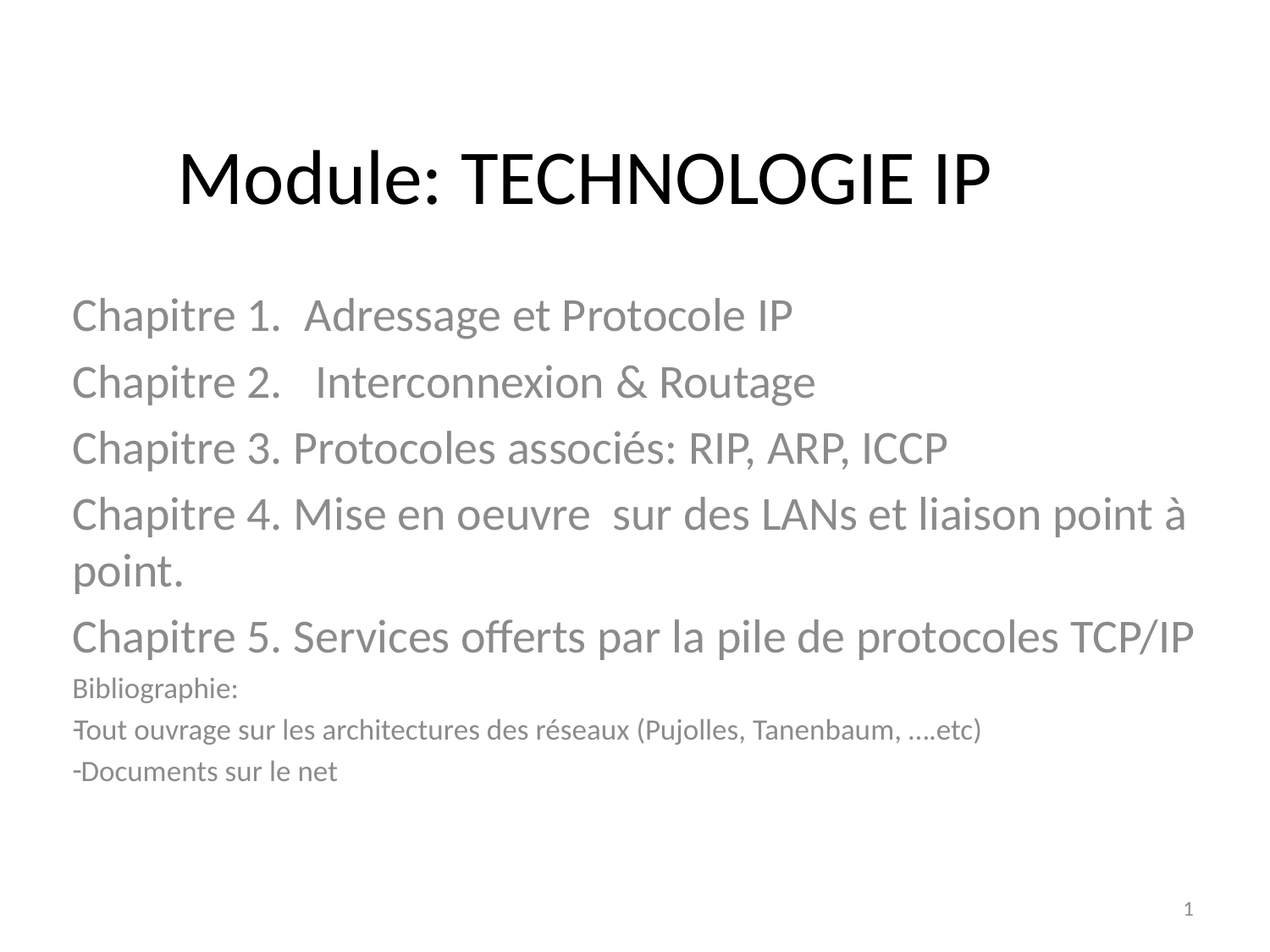

# Module: TECHNOLOGIE IP
Chapitre 1.  Adressage et Protocole IP
Chapitre 2.   Interconnexion & Routage
Chapitre 3. Protocoles associés: RIP, ARP, ICCP
Chapitre 4. Mise en oeuvre  sur des LANs et liaison point à point.
Chapitre 5. Services offerts par la pile de protocoles TCP/IP
Bibliographie:
Tout ouvrage sur les architectures des réseaux (Pujolles, Tanenbaum, ….etc)
 Documents sur le net

1